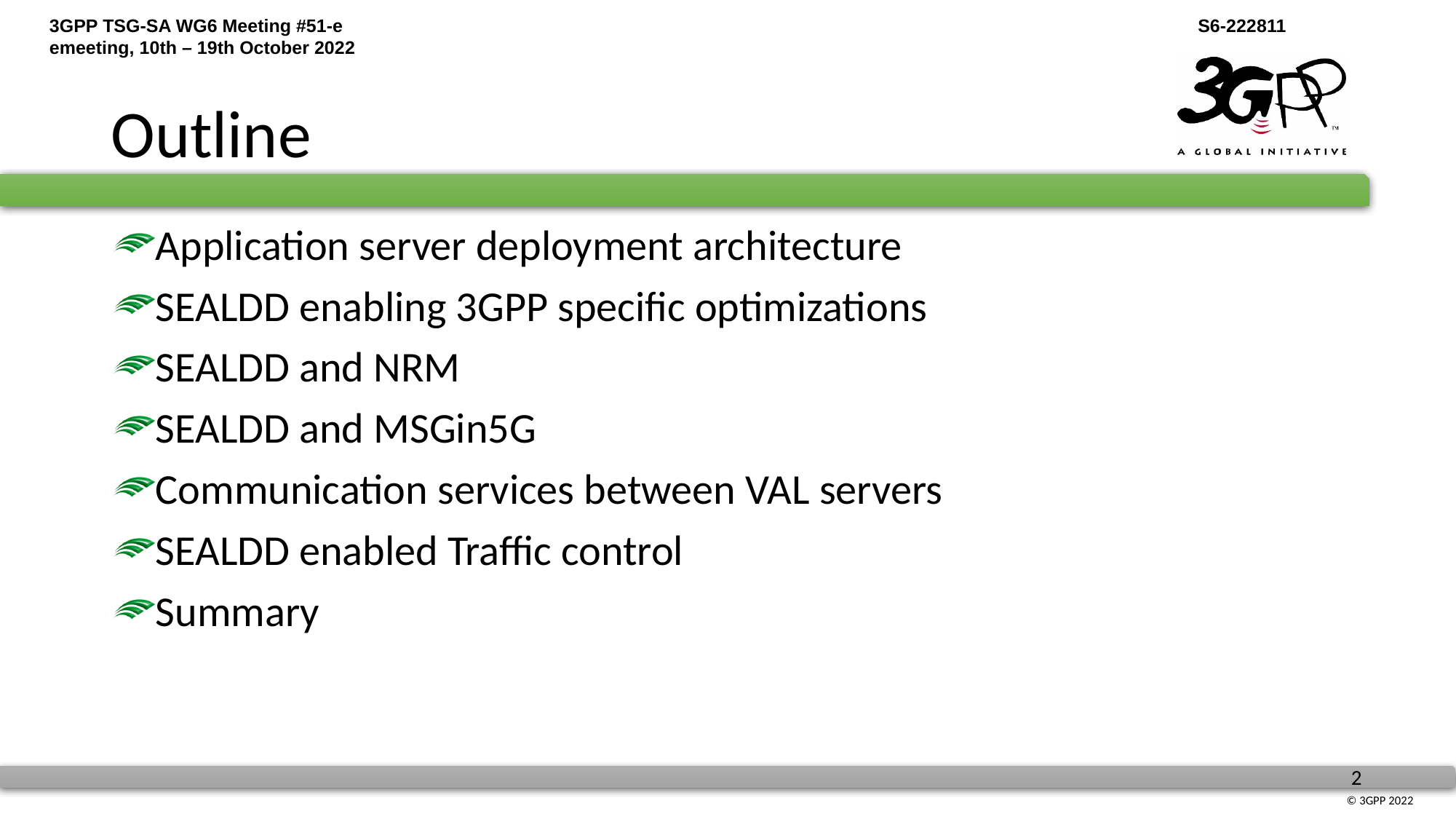

# Outline
Application server deployment architecture
SEALDD enabling 3GPP specific optimizations
SEALDD and NRM
SEALDD and MSGin5G
Communication services between VAL servers
SEALDD enabled Traffic control
Summary